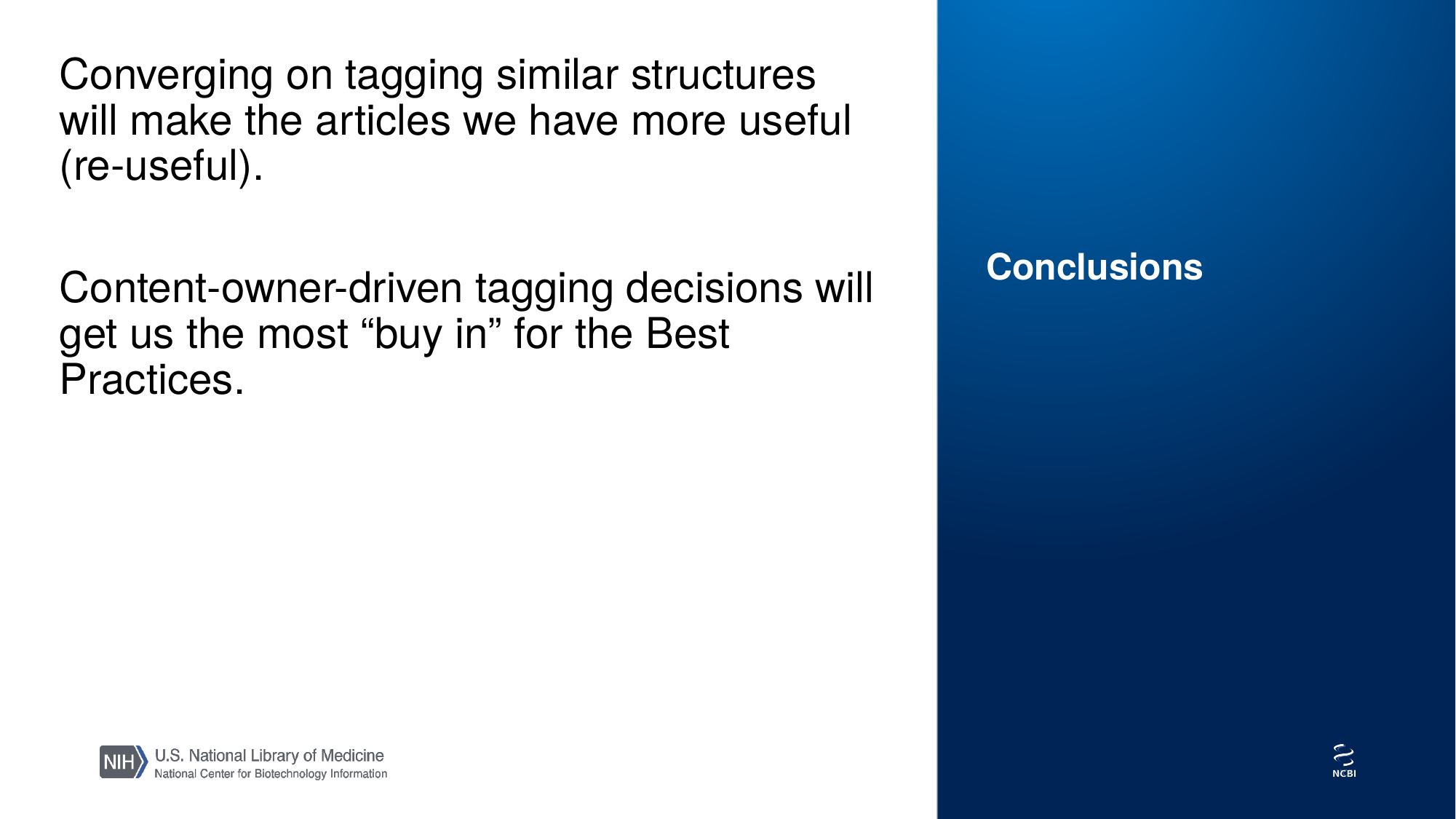

Converging on tagging similar structures will make the articles we have more useful (re-useful).

Content-owner-driven tagging decisions will get us the most “buy in” for the Best Practices.

Conclusions